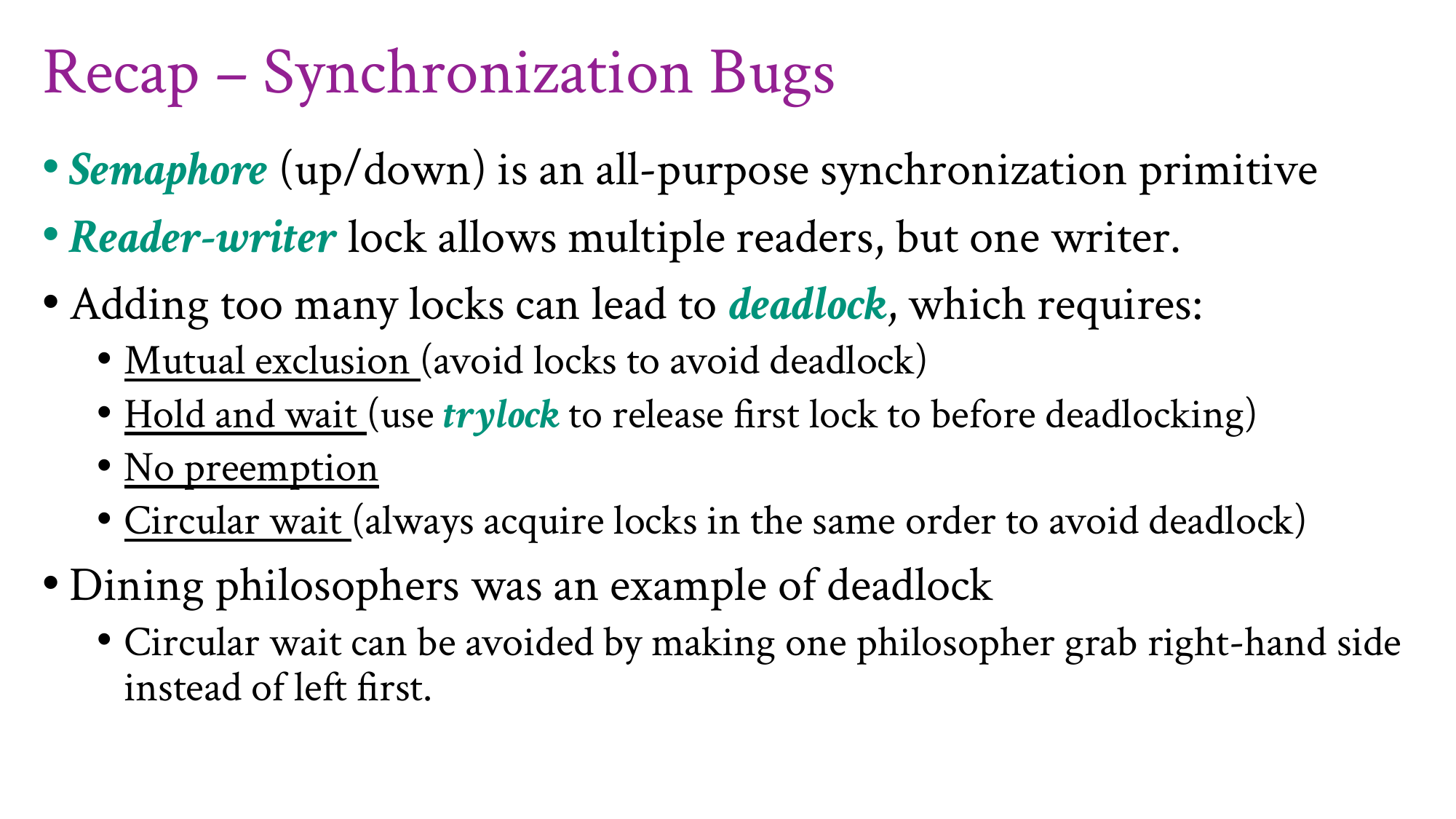

# Recap – Synchronization Bugs
Semaphore (up/down) is an all-purpose synchronization primitive
Reader-writer lock allows multiple readers, but one writer.
Adding too many locks can lead to deadlock, which requires:
Mutual exclusion (avoid locks to avoid deadlock)
Hold and wait (use trylock to release first lock to before deadlocking)
No preemption
Circular wait (always acquire locks in the same order to avoid deadlock)
Dining philosophers was an example of deadlock
Circular wait can be avoided by making one philosopher grab right-hand side instead of left first.